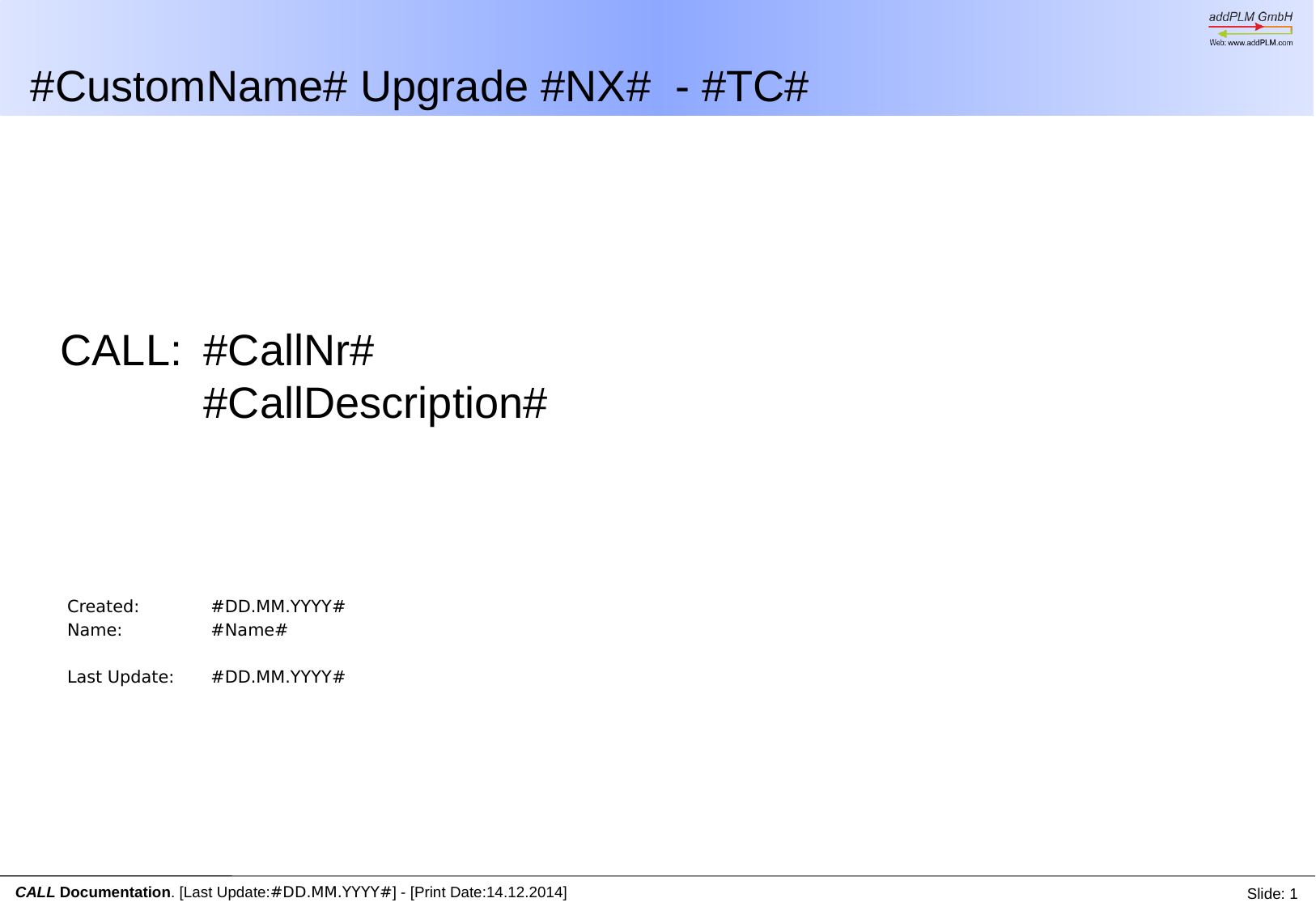

# #CustomName# Upgrade #NX#  - #TC#
CALL: 	#CallNr#
	#CallDescription#
Created: 	#DD.MM.YYYY#
Name:	#Name#

Last Update:	#DD.MM.YYYY#